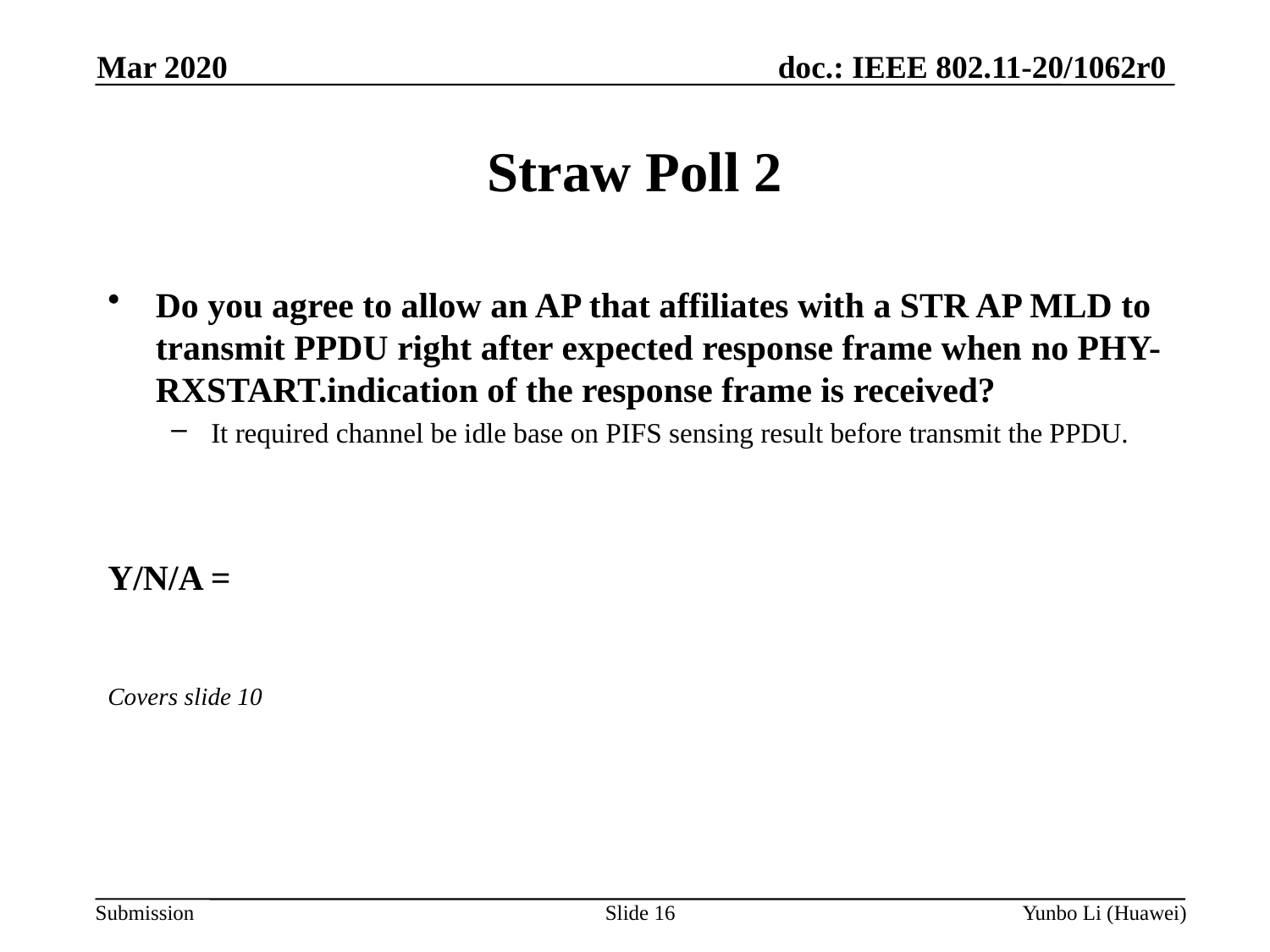

Mar 2020
Straw Poll 2
Do you agree to allow an AP that affiliates with a STR AP MLD to transmit PPDU right after expected response frame when no PHY-RXSTART.indication of the response frame is received?
It required channel be idle base on PIFS sensing result before transmit the PPDU.

Y/N/A =

Covers slide 10

Slide 16
Yunbo Li (Huawei)